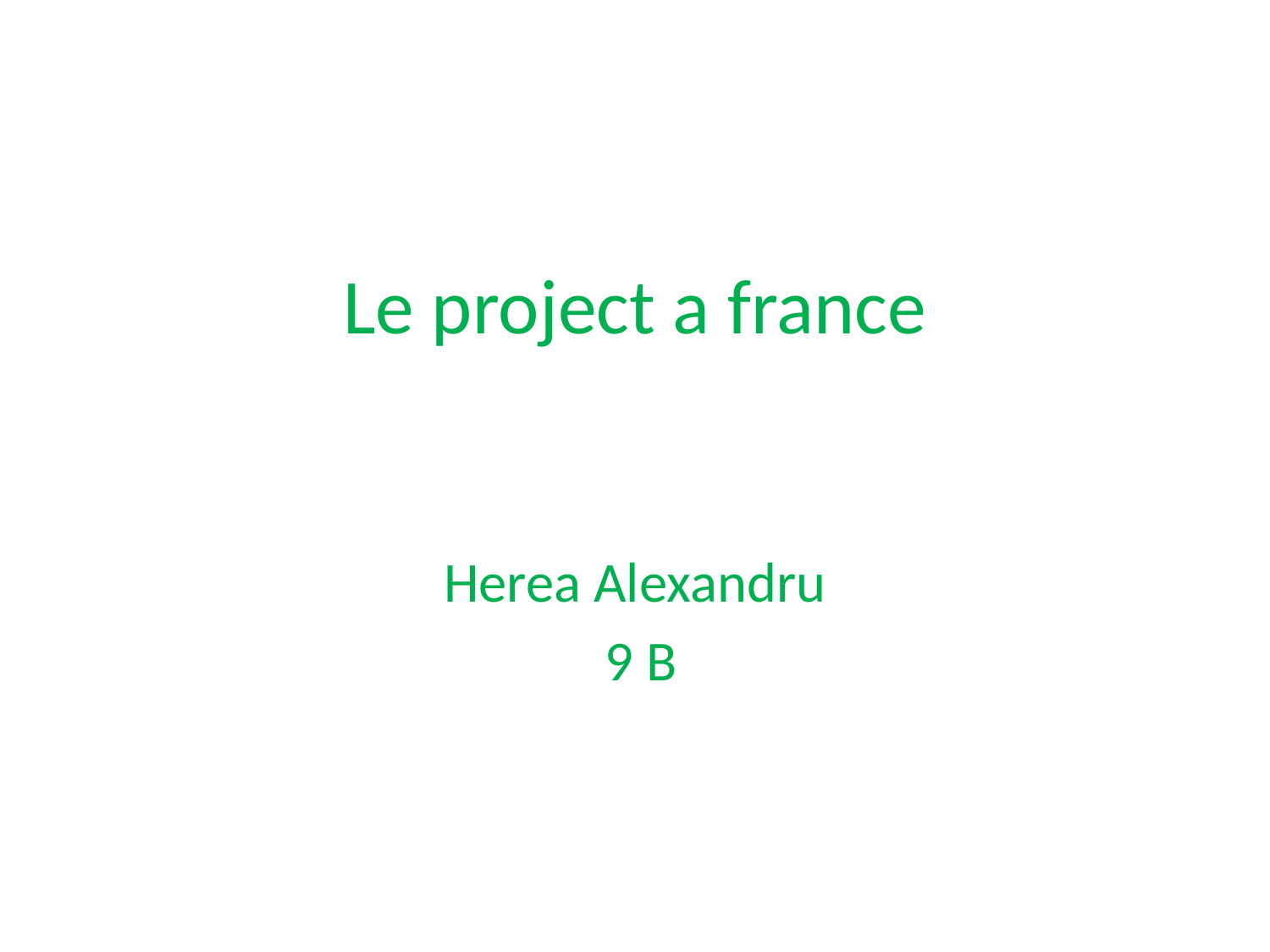

# Le project a france
Herea Alexandru
 9 B